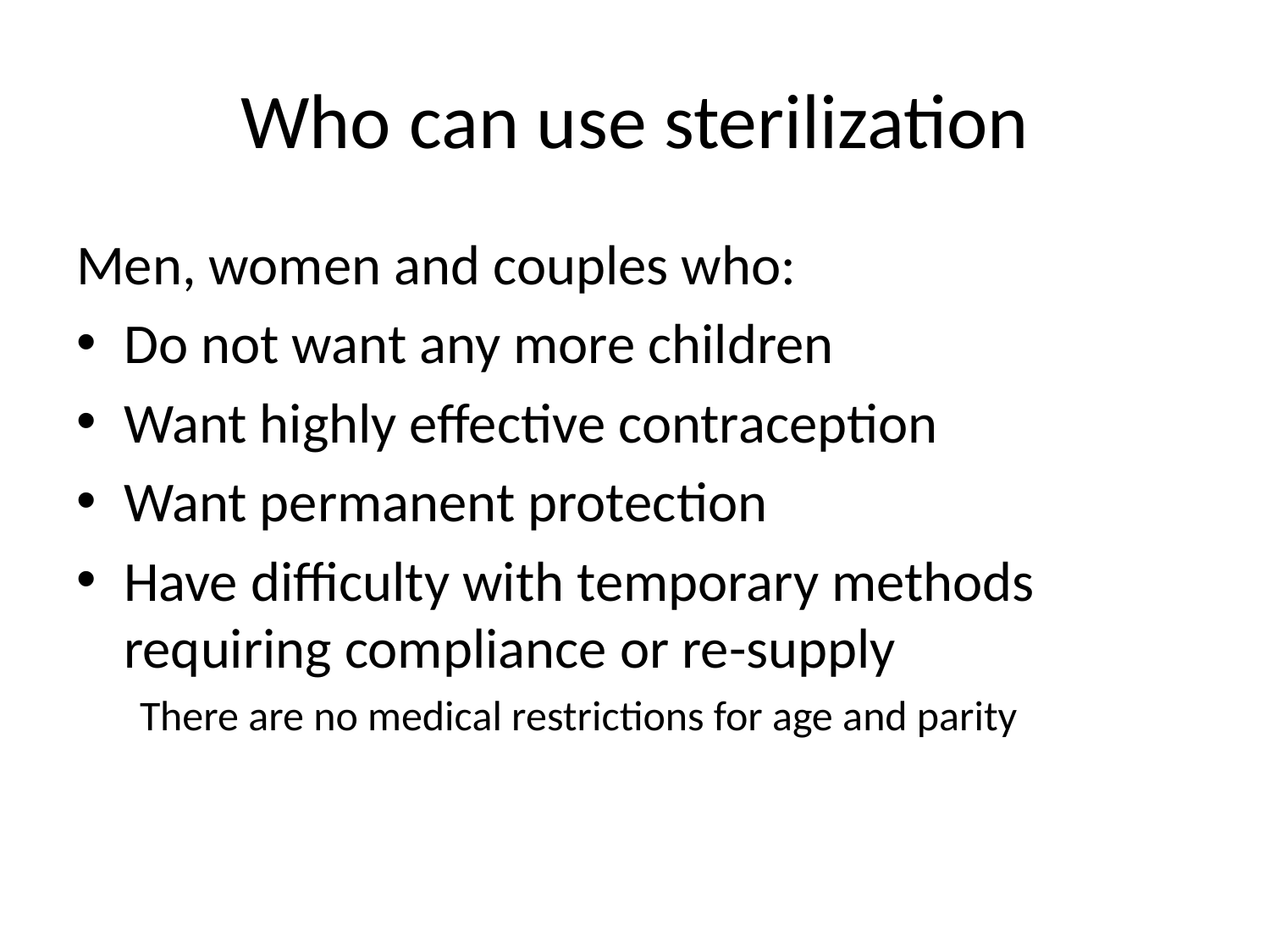

# Who can use sterilization
Men, women and couples who:
Do not want any more children
Want highly effective contraception
Want permanent protection
Have difficulty with temporary methods requiring compliance or re-supply
There are no medical restrictions for age and parity